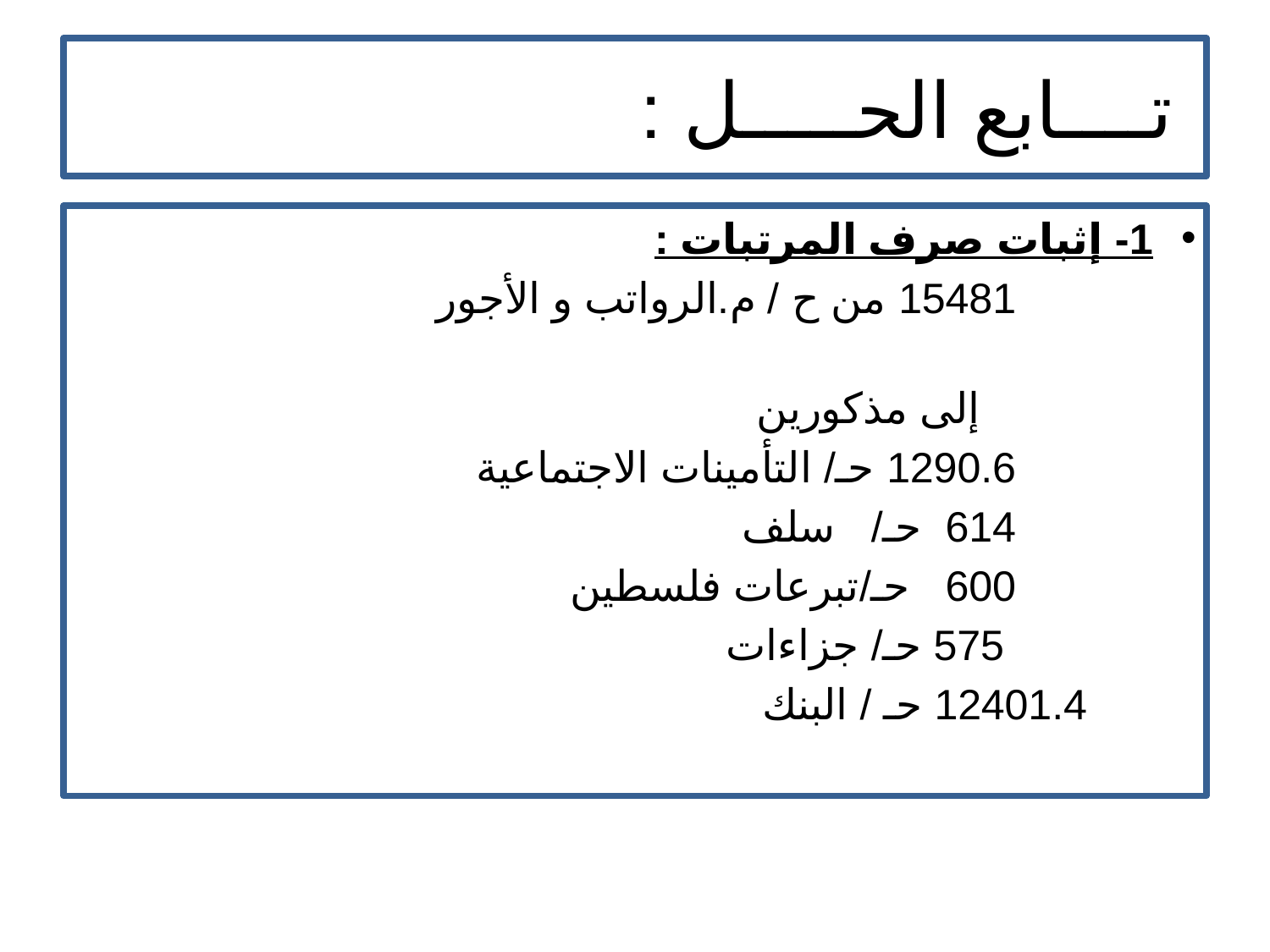

# تــــابع الحـــــل :
1- إثبات صرف المرتبات :
               15481 من ح / م.الرواتب و الأجور
                  إلى مذكورين
               1290.6 حـ/ التأمينات الاجتماعية
               614  حـ/   سلف
               600   حـ/تبرعات فلسطين
                575 حـ/ جزاءات
         12401.4 حـ / البنك